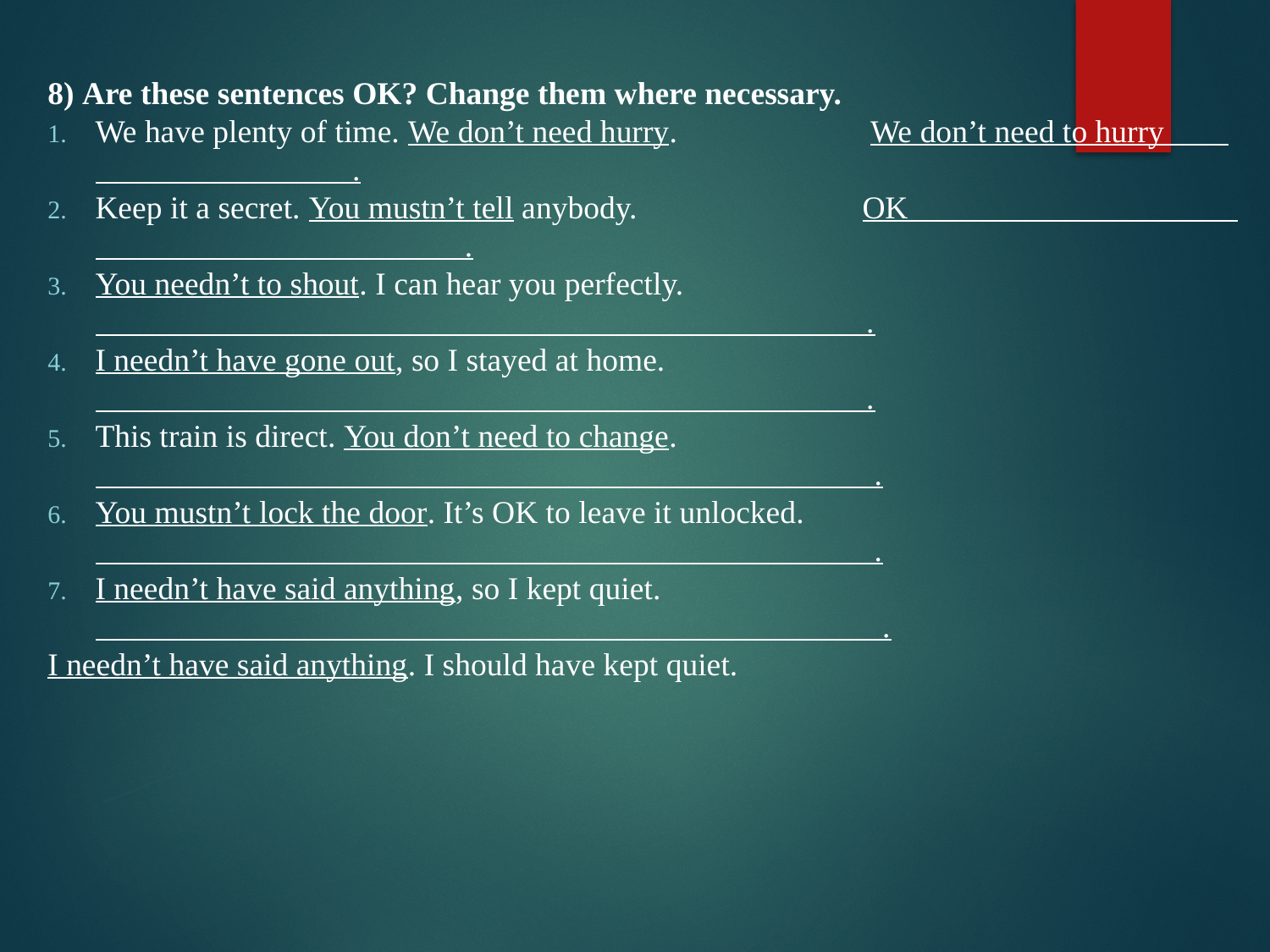

8) Are these sentences OK? Change them where necessary.
We have plenty of time. We don’t need hurry.                        We don’t need to hurry                                         .
Keep it a secret. You mustn’t tell anybody.                            OK                                                                                        .
You needn’t to shout. I can hear you perfectly.                                                                                                                       .
I needn’t have gone out, so I stayed at home.                                                                                                                            .
This train is direct. You don’t need to change.                                                                                                                        .
You mustn’t lock the door. It’s OK to leave it unlocked.                                                                                                        .
I needn’t have said anything, so I kept quiet.                                                                                                                            .
I needn’t have said anything. I should have kept quiet.